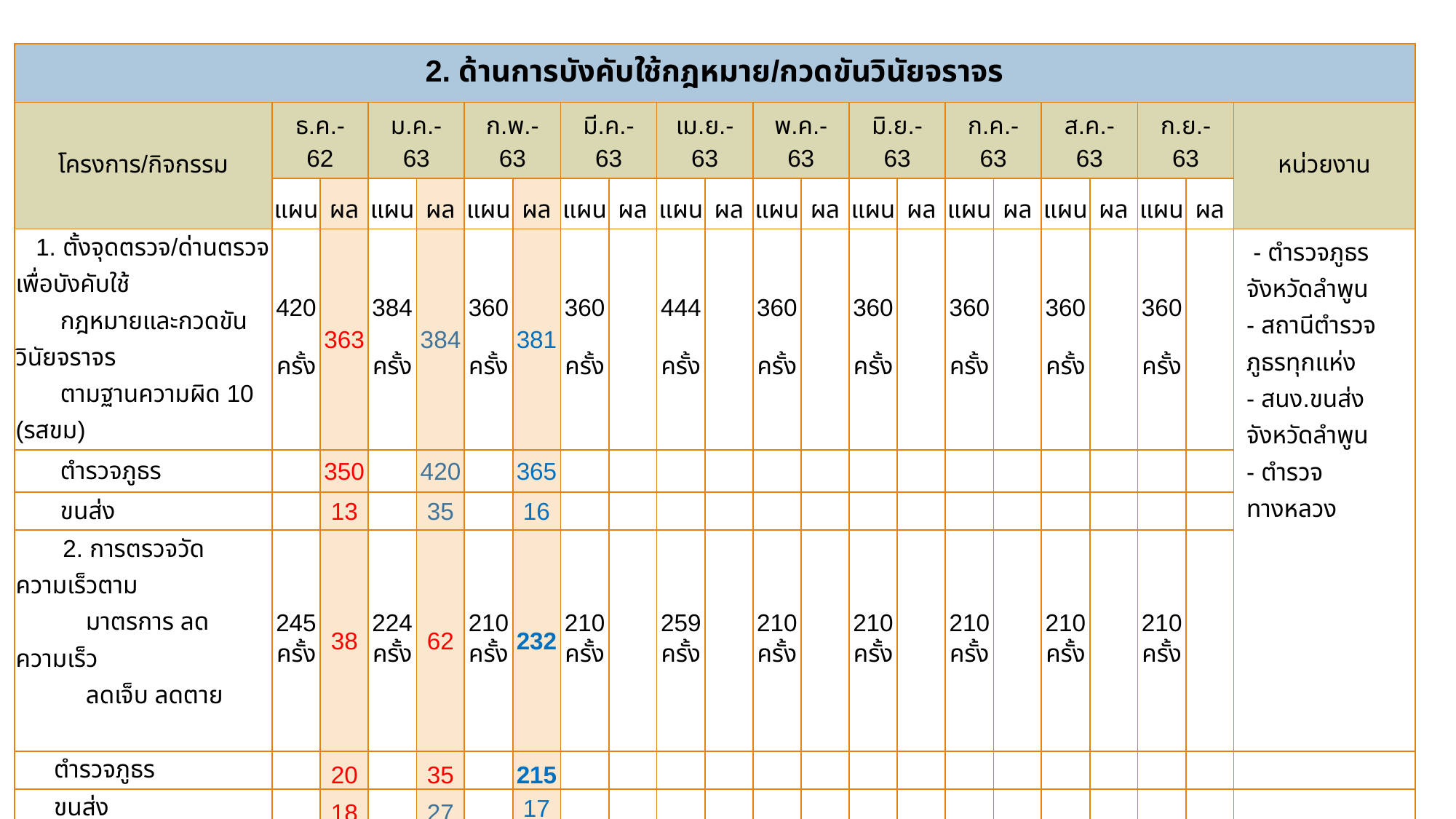

| 2. ด้านการบังคับใช้กฎหมาย/กวดขันวินัยจราจร |  |  |  |  |  |  |  |  |  |  |  |  |  |  |  |  |  |  |  |  |  |
| --- | --- | --- | --- | --- | --- | --- | --- | --- | --- | --- | --- | --- | --- | --- | --- | --- | --- | --- | --- | --- | --- |
| โครงการ/กิจกรรม | ธ.ค.-62 |  | ม.ค.-63 |  | ก.พ.-63 |  | มี.ค.-63 |  | เม.ย.-63 |  | พ.ค.-63 |  | มิ.ย.-63 |  | ก.ค.-63 |  | ส.ค.-63 |  | ก.ย.-63 |  | หน่วยงาน |
|  | แผน | ผล | แผน | ผล | แผน | ผล | แผน | ผล | แผน | ผล | แผน | ผล | แผน | ผล | แผน | ผล | แผน | ผล | แผน | ผล |  |
| 1. ตั้งจุดตรวจ/ด่านตรวจเพื่อบังคับใช้ กฎหมายและกวดขันวินัยจราจร ตามฐานความผิด 10 (รสขม) | 420 ครั้ง | 363 | 384 ครั้ง | 384 | 360 ครั้ง | 381 | 360 ครั้ง |  | 444 ครั้ง |  | 360 ครั้ง |  | 360 ครั้ง |  | 360 ครั้ง |  | 360 ครั้ง |  | 360 ครั้ง |  | - ตำรวจภูธรจังหวัดลำพูน - สถานีตำรวจภูธรทุกแห่ง - สนง.ขนส่งจังหวัดลำพูน - ตำรวจทางหลวง |
| ตำรวจภูธร |  | 350 |  | 420 |  | 365 |  |  |  |  |  |  |  |  |  |  |  |  |  |  |  |
| ขนส่ง |  | 13 |  | 35 |  | 16 |  |  |  |  |  |  |  |  |  |  |  |  |  |  |  |
| 2. การตรวจวัดความเร็วตาม มาตรการ ลดความเร็ว ลดเจ็บ ลดตาย | 245 ครั้ง | 38 | 224 ครั้ง | 62 | 210 ครั้ง | 232 | 210 ครั้ง |  | 259 ครั้ง |  | 210 ครั้ง |  | 210 ครั้ง |  | 210 ครั้ง |  | 210 ครั้ง |  | 210 ครั้ง |  |  |
| ตำรวจภูธร |  | 20 |  | 35 |  | 215 |  |  |  |  |  |  |  |  |  |  |  |  |  |  |  |
| ขนส่ง |  | 18 |  | 27 |  | 17 |  |  |  |  |  |  |  |  |  |  |  |  |  |  |  |